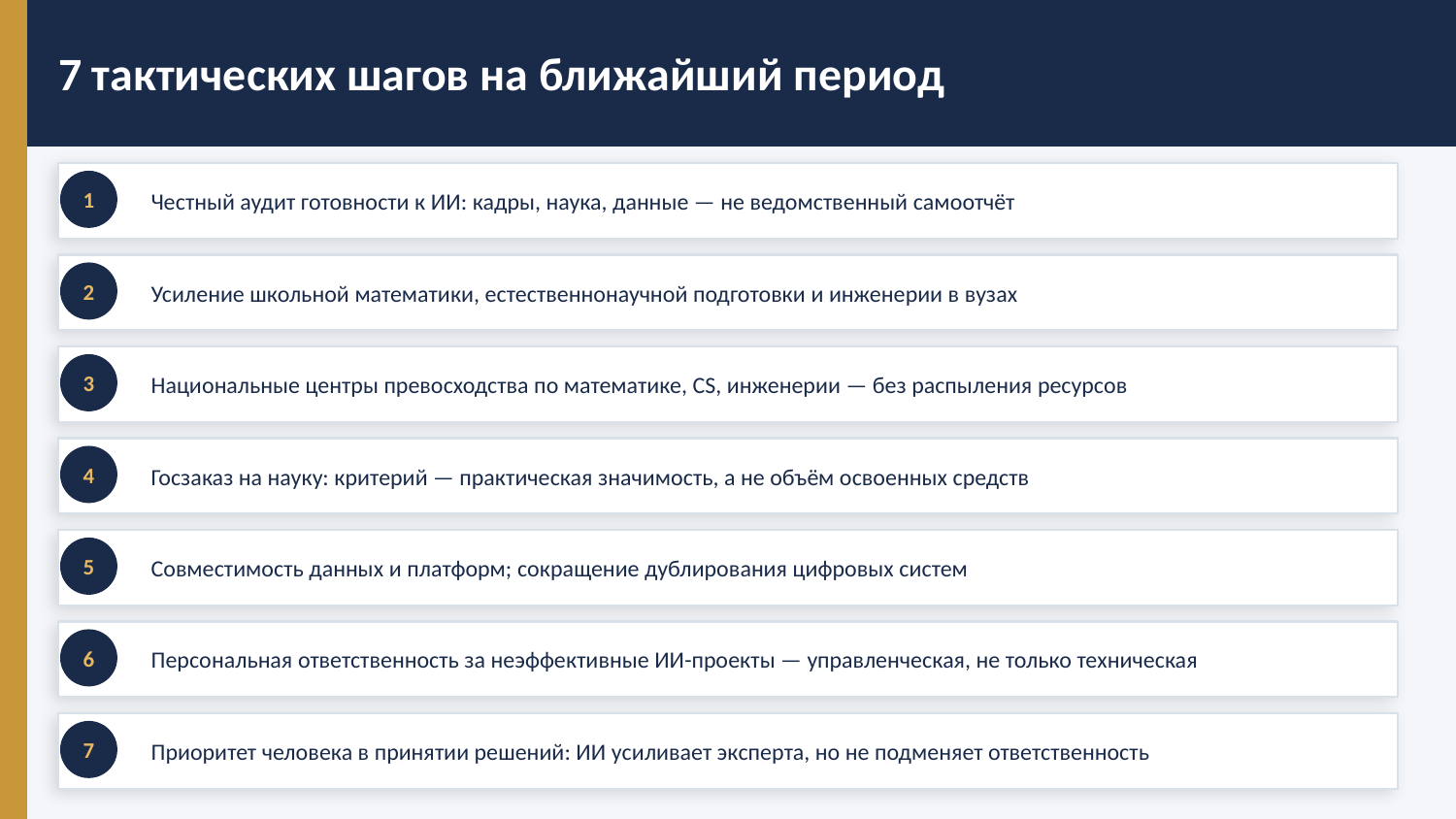

7 тактических шагов на ближайший период

Честный аудит готовности к ИИ: кадры, наука, данные — не ведомственный самоотчёт

1

Усиление школьной математики, естественнонаучной подготовки и инженерии в вузах

2

Национальные центры превосходства по математике, CS, инженерии — без распыления ресурсов

3

Госзаказ на науку: критерий — практическая значимость, а не объём освоенных средств

4

Совместимость данных и платформ; сокращение дублирования цифровых систем

5

Персональная ответственность за неэффективные ИИ-проекты — управленческая, не только техническая

6

Приоритет человека в принятии решений: ИИ усиливает эксперта, но не подменяет ответственность

7